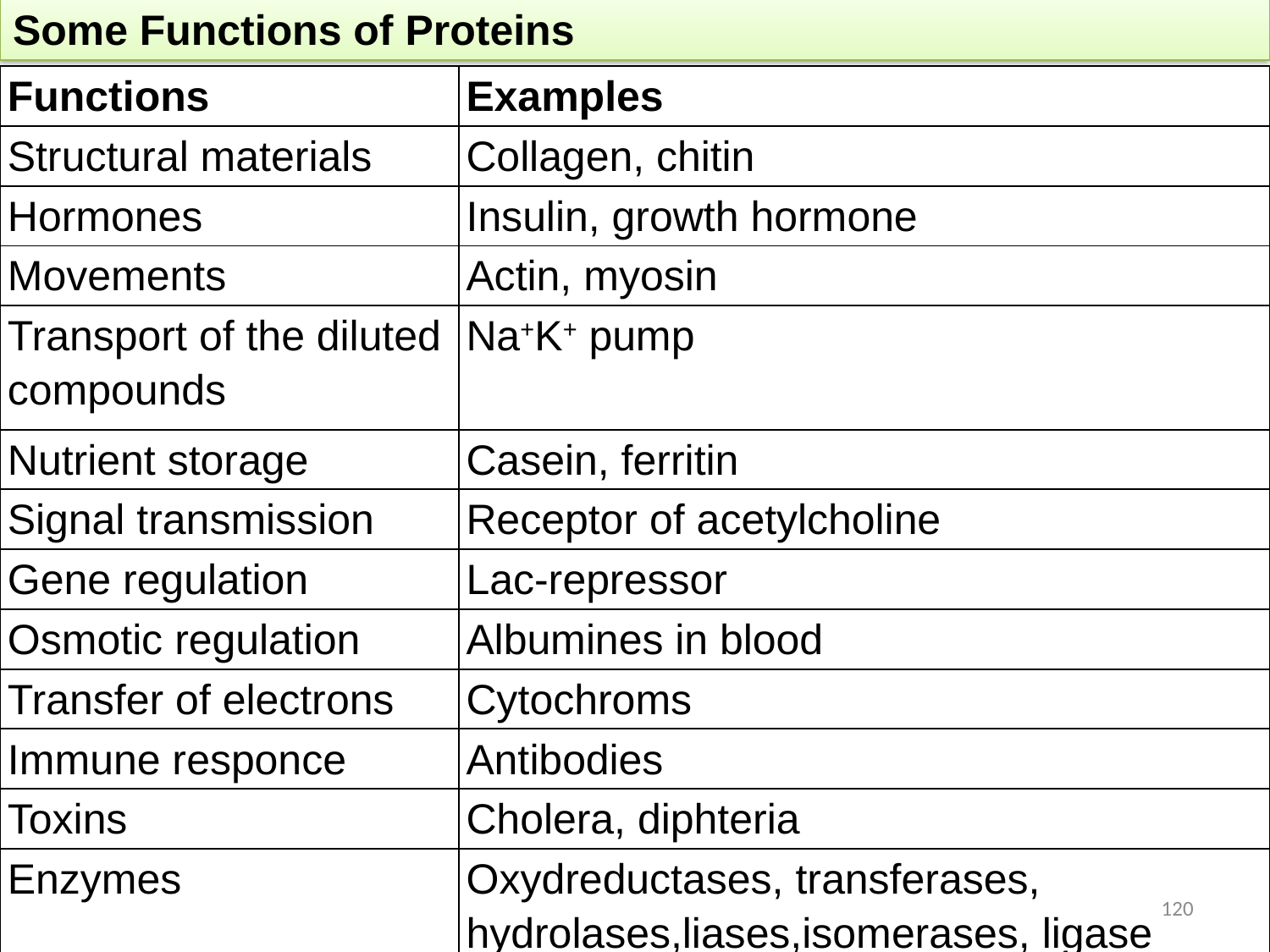

Some Functions of Proteins
| Functions | Examples |
| --- | --- |
| Structural materials | Collagen, chitin |
| Hormones | Insulin, growth hormone |
| Movements | Actin, myosin |
| Transport of the diluted compounds | Na+K+ pump |
| Nutrient storage | Casein, ferritin |
| Signal transmission | Receptor of acetylcholine |
| Gene regulation | Lac-repressor |
| Osmotic regulation | Albumines in blood |
| Transfer of electrons | Cytochroms |
| Immune responce | Antibodies |
| Toxins | Cholera, diphteria |
| Enzymes | Oxydreductases, transferases, hydrolases,liases,isomerases, ligase |
120